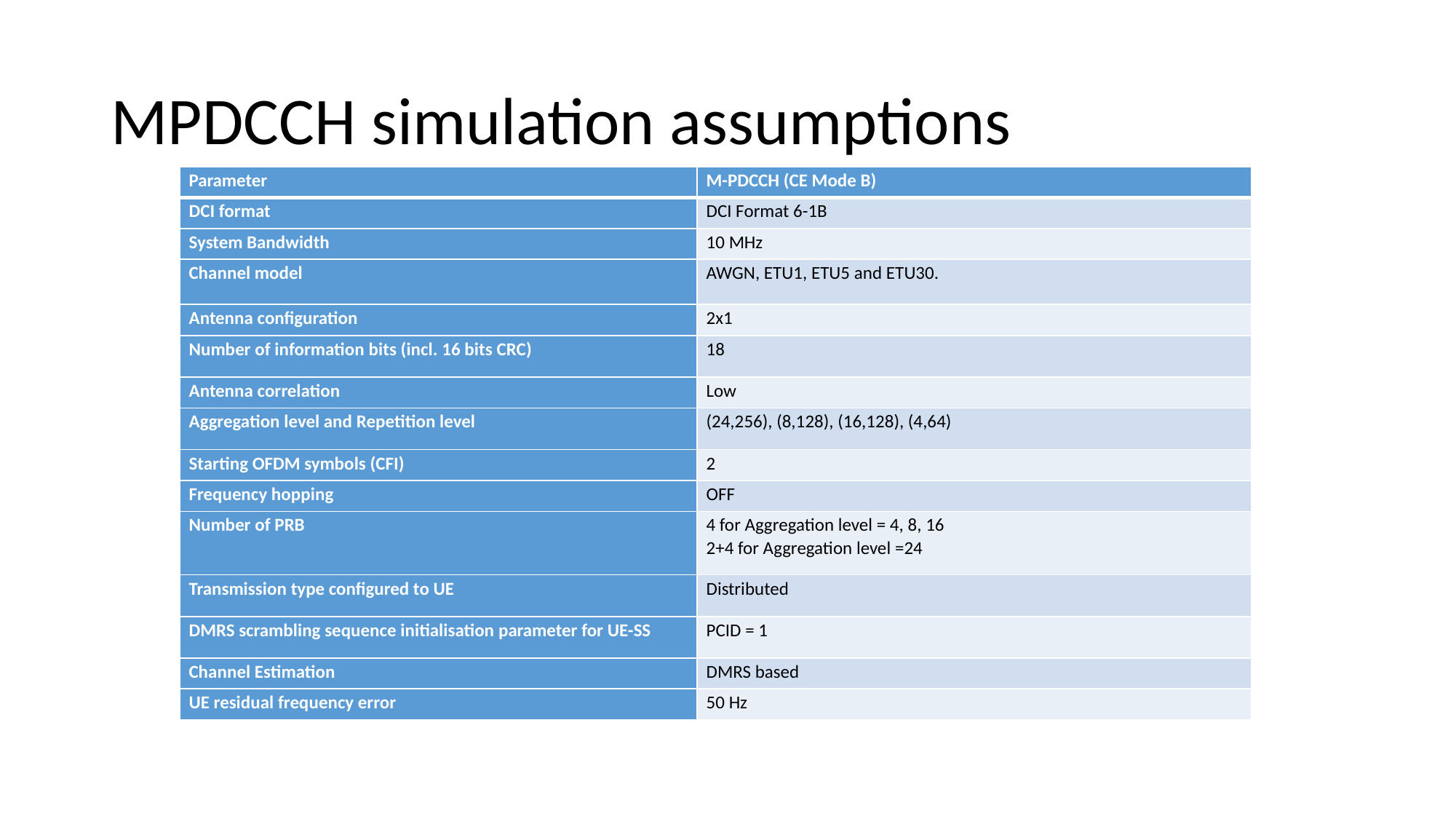

# MPDCCH simulation assumptions
| Parameter | M-PDCCH (CE Mode B) |
| --- | --- |
| DCI format | DCI Format 6-1B |
| System Bandwidth | 10 MHz |
| Channel model | AWGN, ETU1, ETU5 and ETU30. |
| Antenna configuration | 2x1 |
| Number of information bits (incl. 16 bits CRC) | 18 |
| Antenna correlation | Low |
| Aggregation level and Repetition level | (24,256), (8,128), (16,128), (4,64) |
| Starting OFDM symbols (CFI) | 2 |
| Frequency hopping | OFF |
| Number of PRB | 4 for Aggregation level = 4, 8, 16 2+4 for Aggregation level =24 |
| Transmission type configured to UE | Distributed |
| DMRS scrambling sequence initialisation parameter for UE-SS | PCID = 1 |
| Channel Estimation | DMRS based |
| UE residual frequency error | 50 Hz |